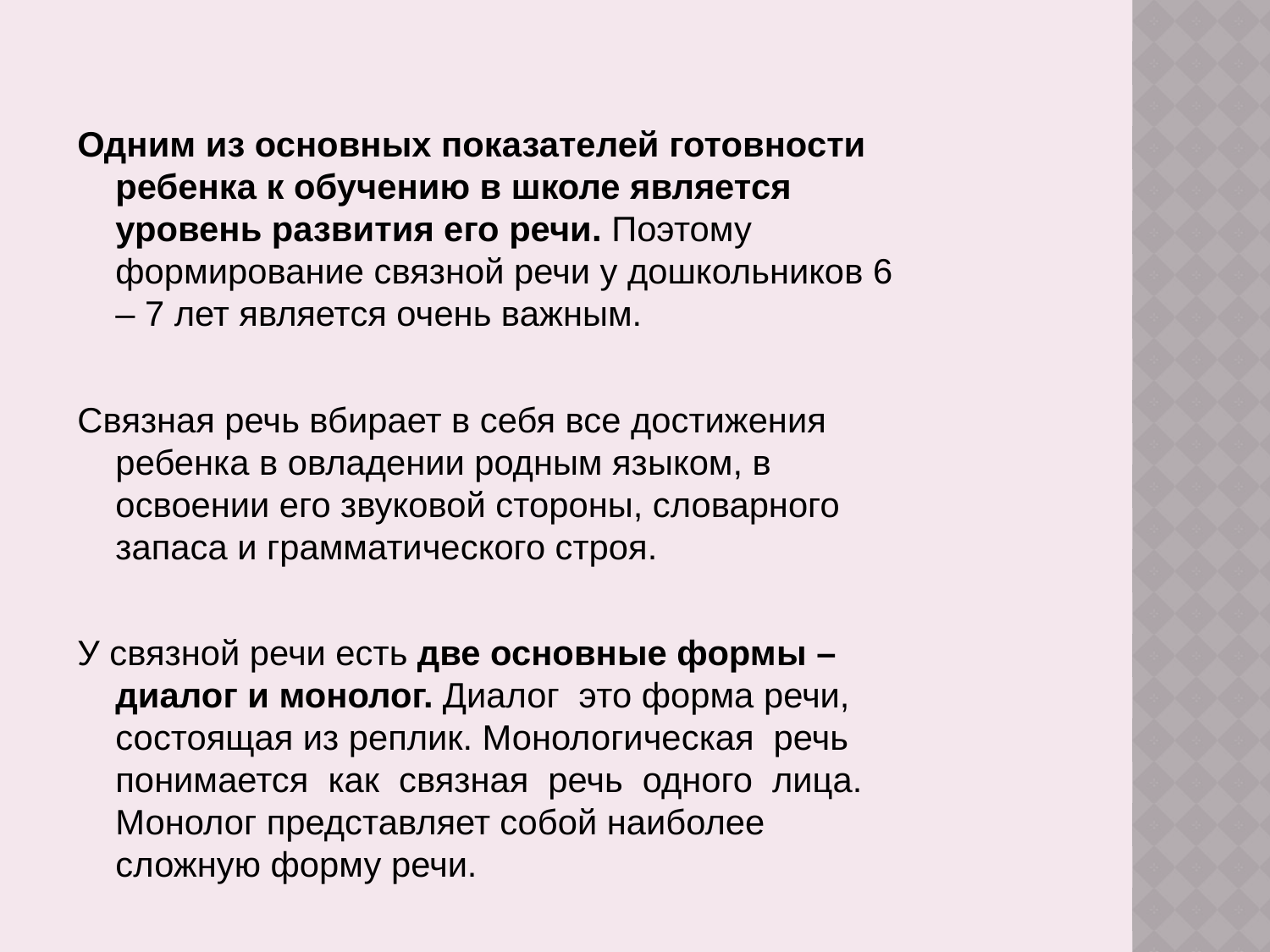

Одним из основных показателей готовности ребенка к обучению в школе является уровень развития его речи. Поэтому формирование связной речи у дошкольников 6 – 7 лет является очень важным.

Связная речь вбирает в себя все достижения ребенка в овладении родным языком, в освоении его звуковой стороны, словарного запаса и грамматического строя.

У связной речи есть две основные формы – диалог и монолог. Диалог  это форма речи, состоящая из реплик. Монологическая  речь понимается  как  связная  речь  одного  лица. Монолог представляет собой наиболее сложную форму речи.